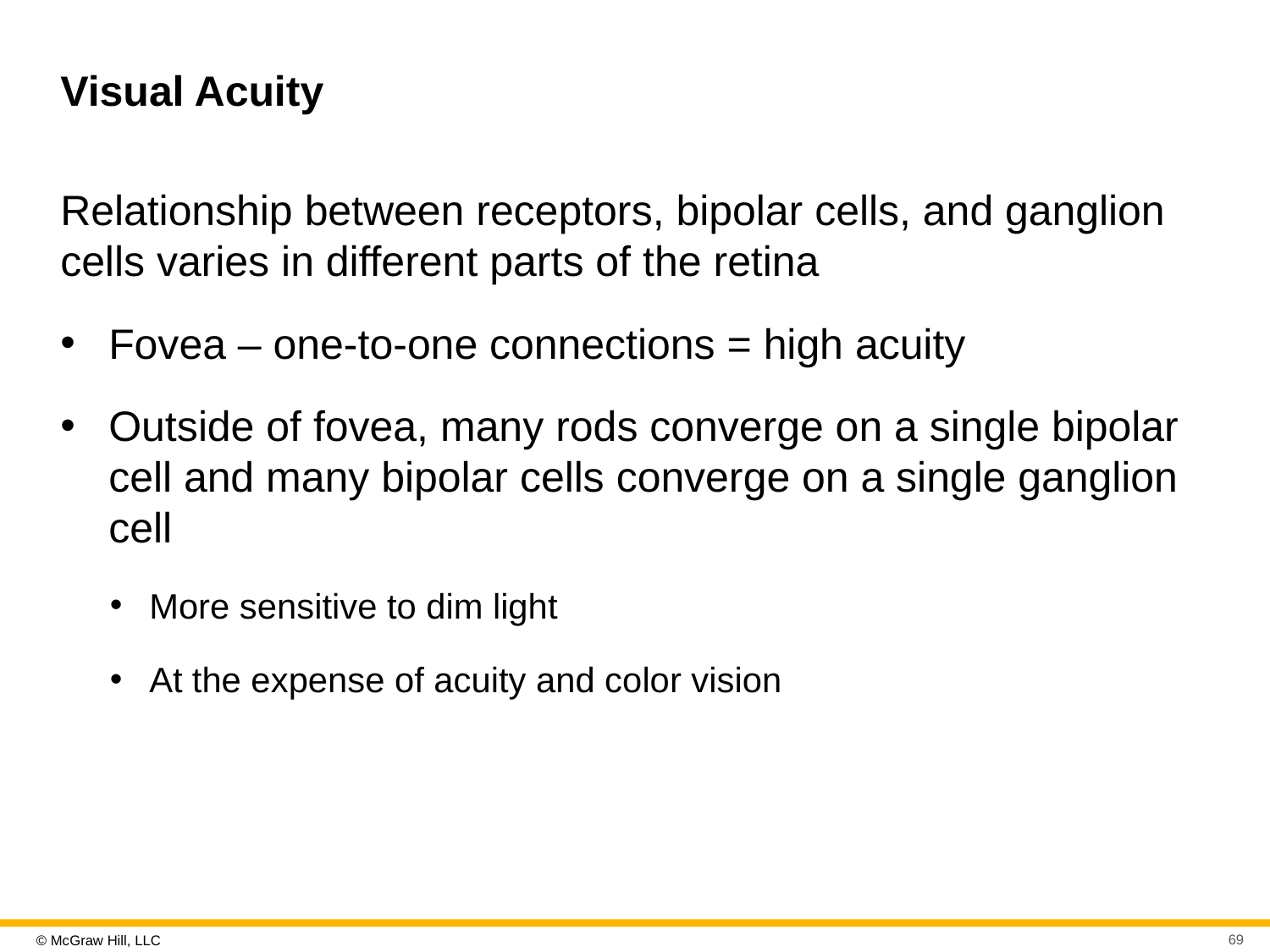

# Visual Acuity
Relationship between receptors, bipolar cells, and ganglion cells varies in different parts of the retina
Fovea – one-to-one connections = high acuity
Outside of fovea, many rods converge on a single bipolar cell and many bipolar cells converge on a single ganglion cell
More sensitive to dim light
At the expense of acuity and color vision
69